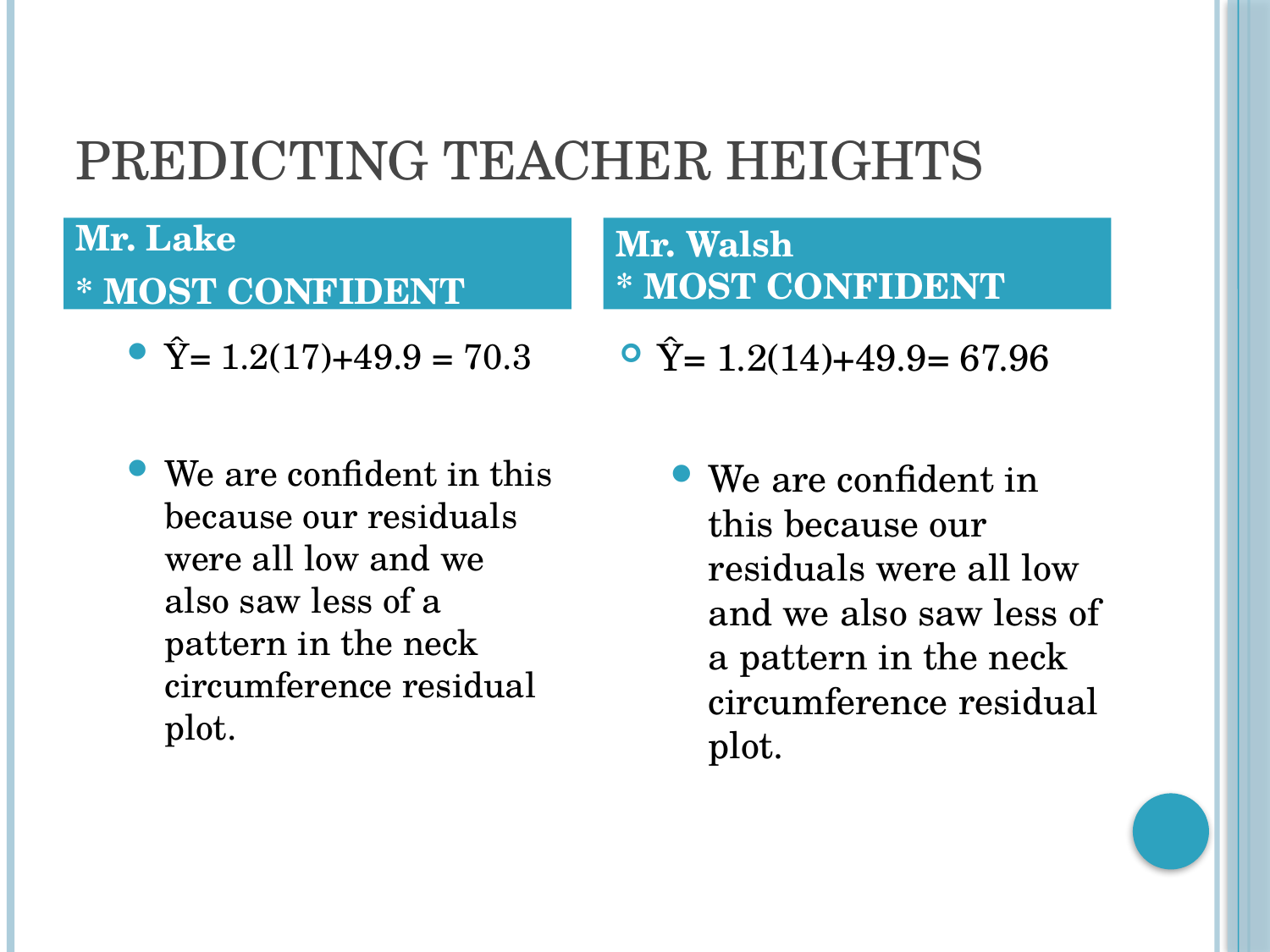

# Predicting Teacher Heights
Mr. Lake
* MOST CONFIDENT
Mr. Walsh
* MOST CONFIDENT
Ŷ= 1.2(17)+49.9 = 70.3

We are confident in this because our residuals were all low and we also saw less of a pattern in the neck circumference residual plot.

Ŷ= 1.2(14)+49.9= 67.96

We are confident in this because our residuals were all low and we also saw less of a pattern in the neck circumference residual plot.